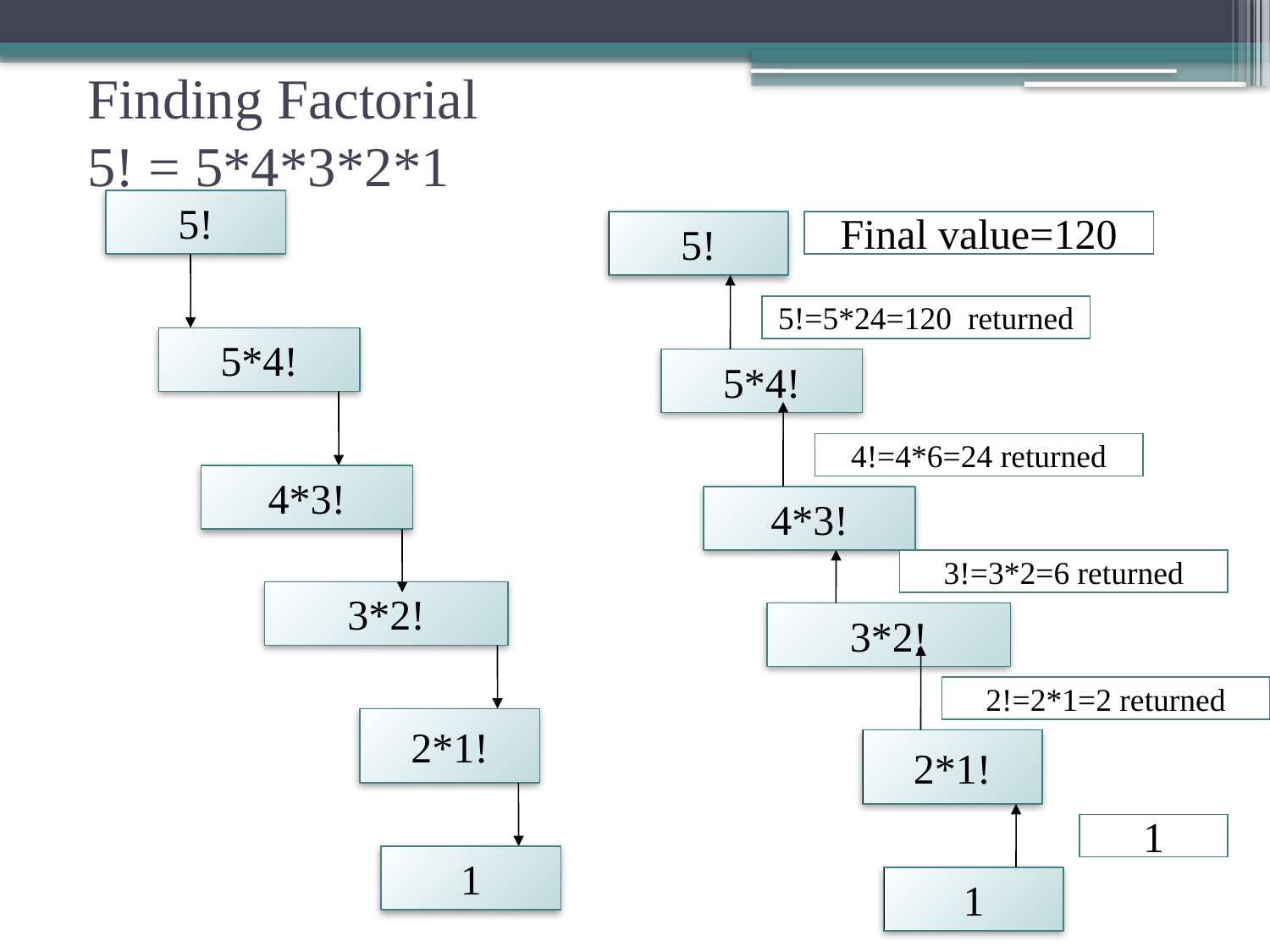

# Finding Factorial 5! = 5*4*3*2*1
5!
5!
Final value=120

5!=5*24=120  returned

5*4!
5*4!

4!=4*6=24 returned
4*3!
4*3!

3!=3*2=6 returned
3*2!
3*2!

2!=2*1=2 returned
2*1!
2*1!

1
1
1